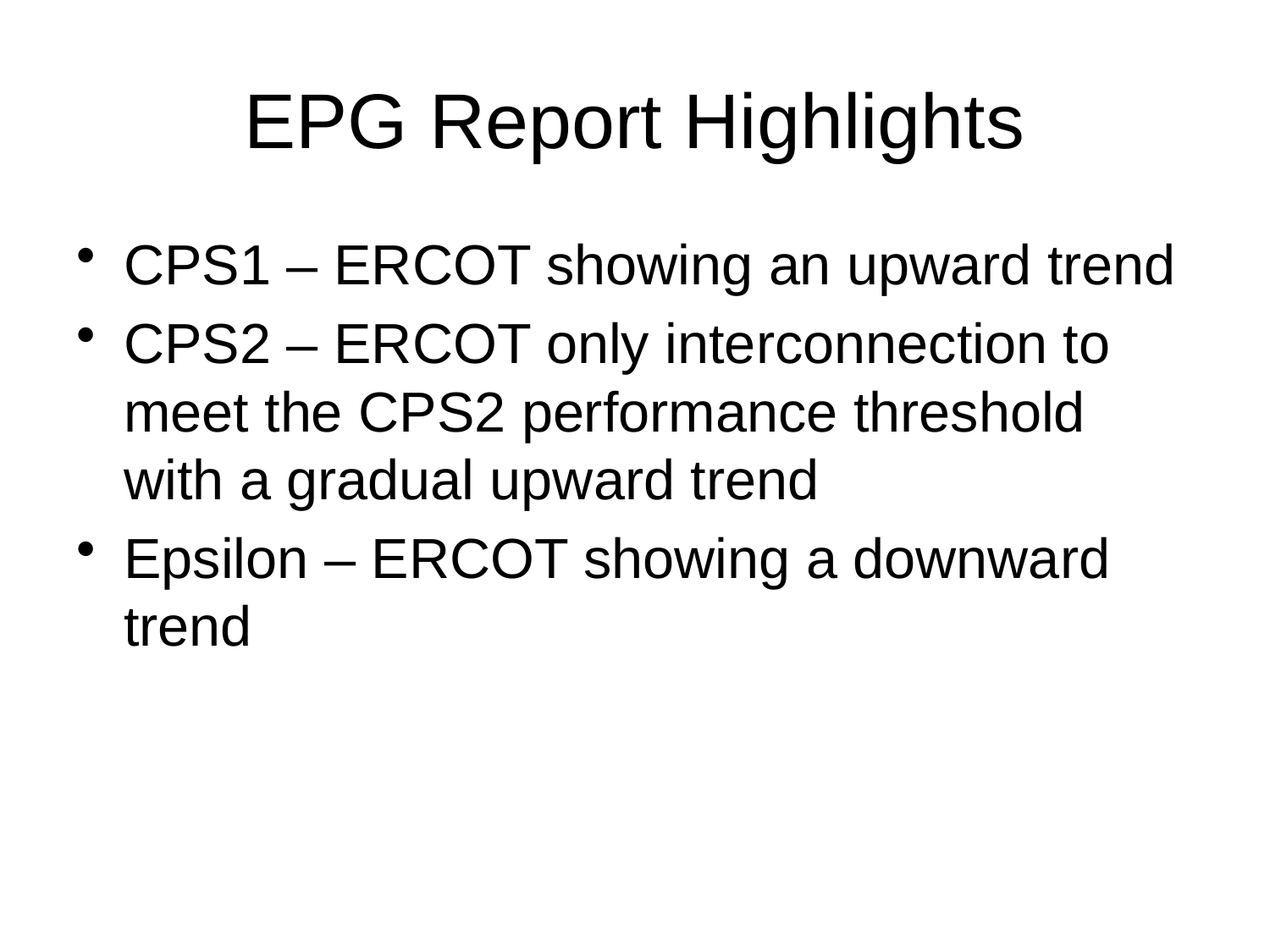

# EPG Report Highlights
CPS1 – ERCOT showing an upward trend
CPS2 – ERCOT only interconnection to meet the CPS2 performance threshold with a gradual upward trend
Epsilon – ERCOT showing a downward trend